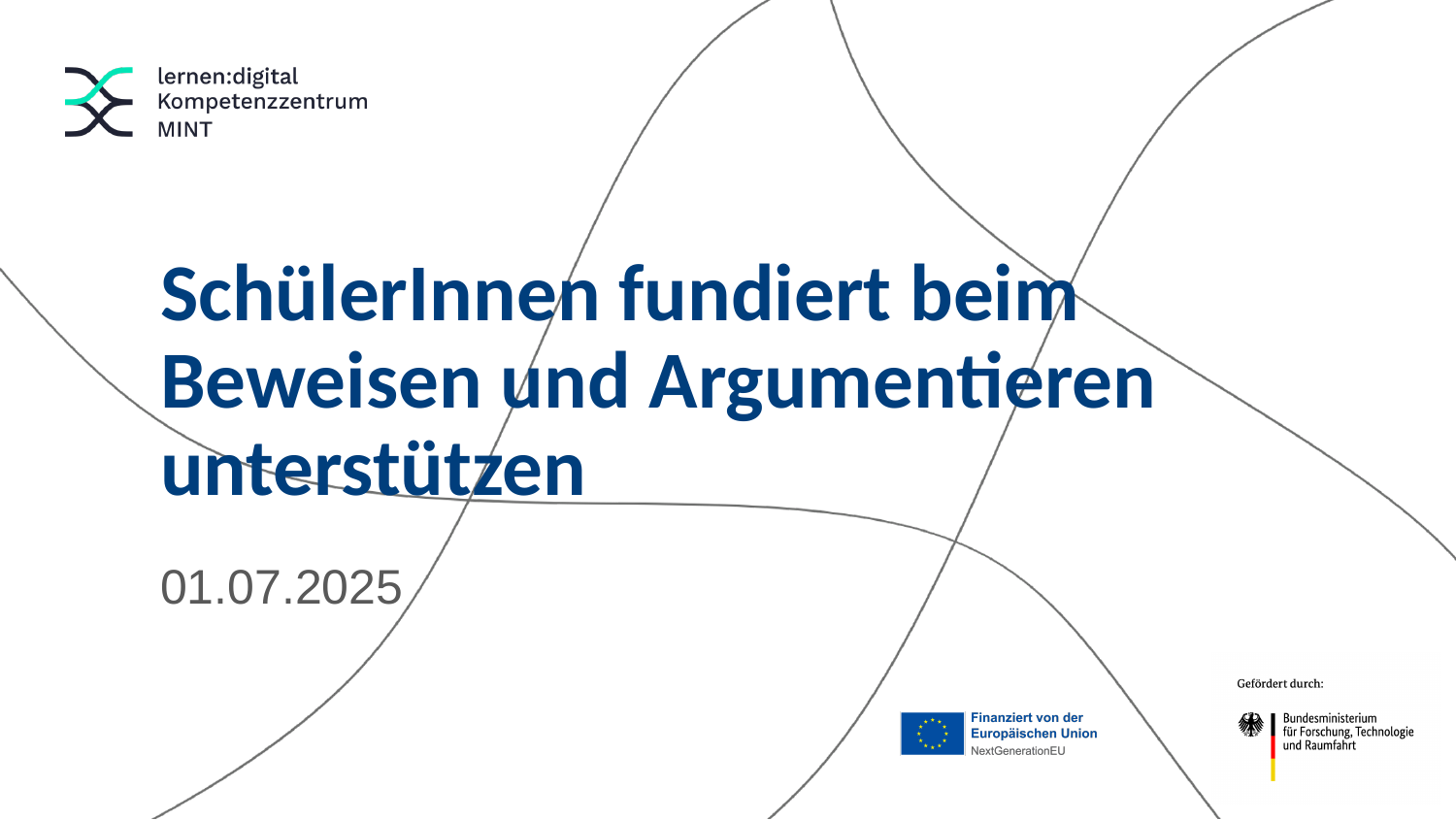

# SchülerInnen fundiert beim Beweisen und Argumentieren unterstützen
01.07.2025